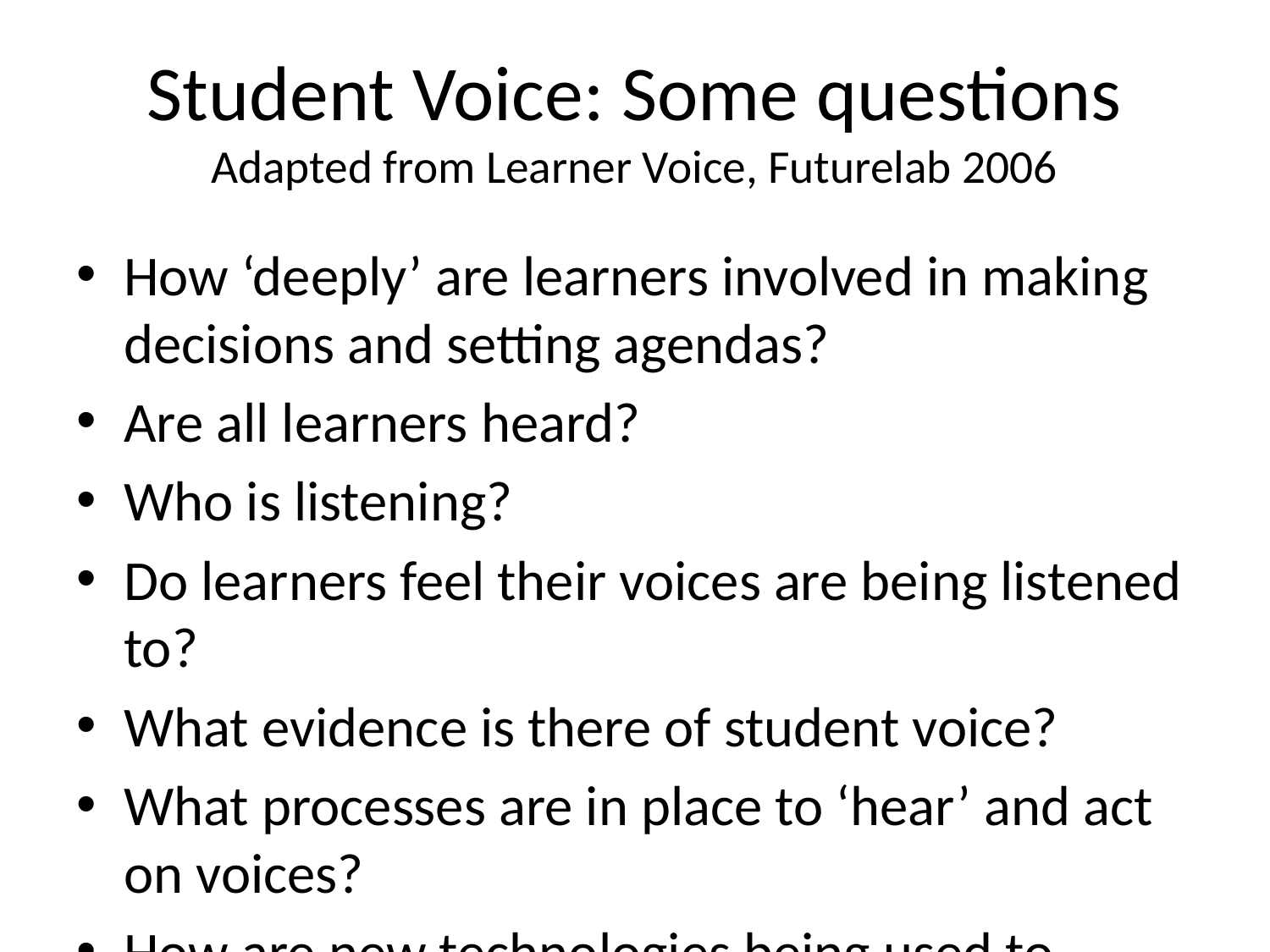

# Student Voice: Some questions Adapted from Learner Voice, Futurelab 2006
How ‘deeply’ are learners involved in making decisions and setting agendas?
Are all learners heard?
Who is listening?
Do learners feel their voices are being listened to?
What evidence is there of student voice?
What processes are in place to ‘hear’ and act on voices?
How are new technologies being used to ‘hear’ and act on student voices?